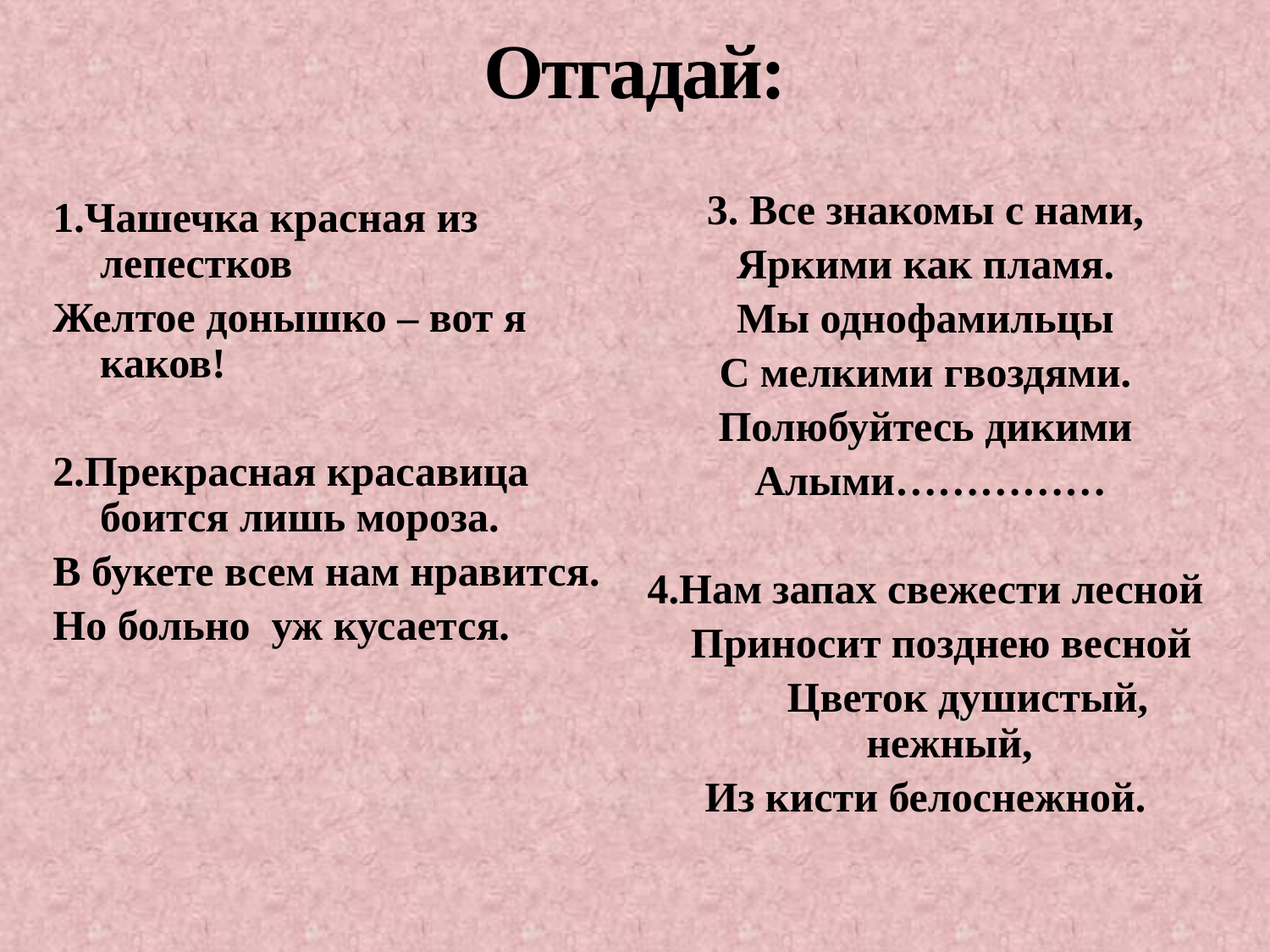

# Отгадай:
3. Все знакомы с нами,
Яркими как пламя.
Мы однофамильцы
С мелкими гвоздями.
Полюбуйтесь дикими
Алыми……………

4.Нам запах свежести лесной
   Приносит позднею весной
       Цветок душистый, нежный,
Из кисти белоснежной.

1.Чашечка красная из лепестков
Желтое донышко – вот я каков!

2.Прекрасная красавица боится лишь мороза.
В букете всем нам нравится.
Но больно  уж кусается.